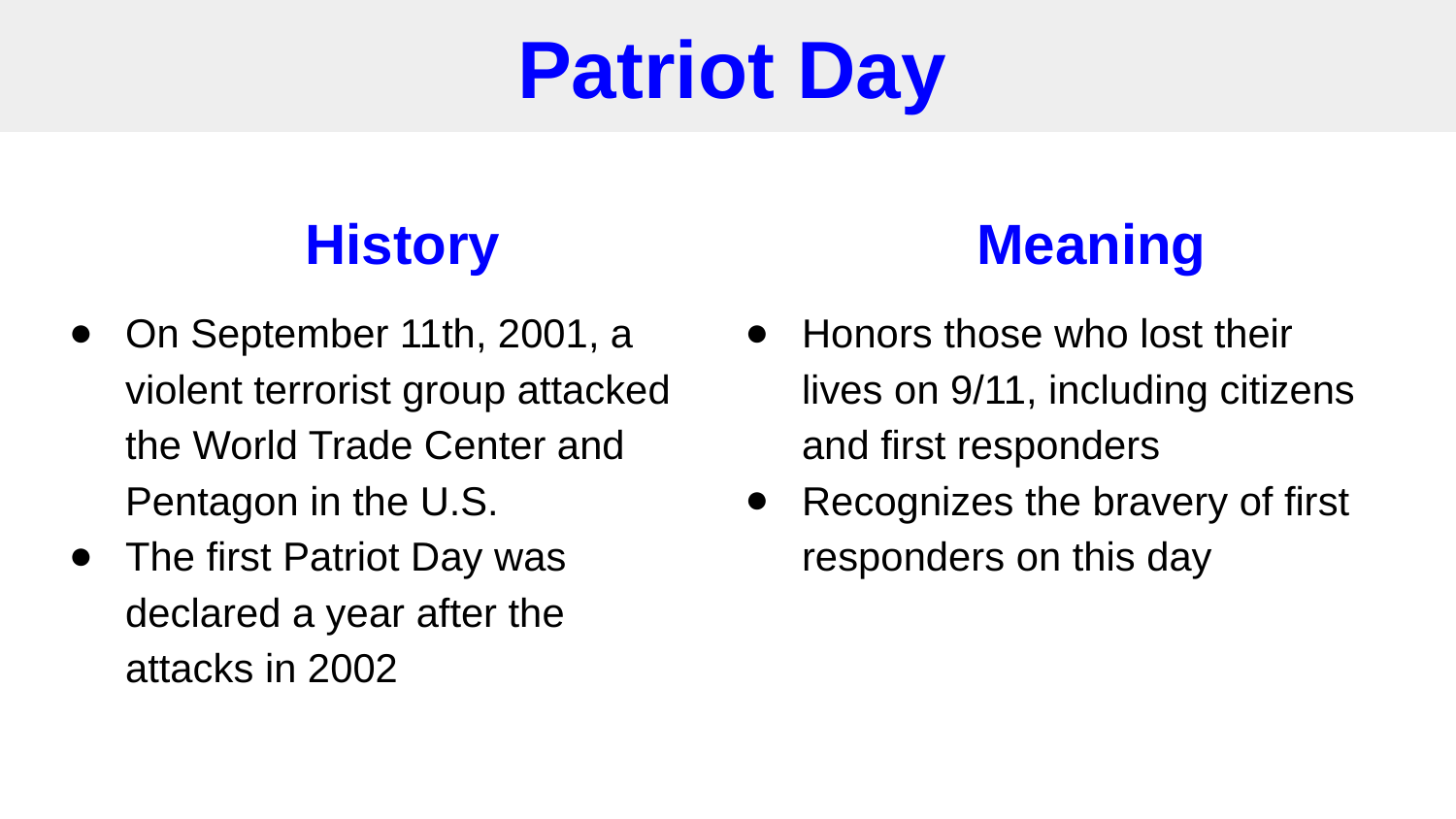

# Patriot Day
History
On September 11th, 2001, a violent terrorist group attacked the World Trade Center and Pentagon in the U.S.
The first Patriot Day was declared a year after the attacks in 2002
Meaning
Honors those who lost their lives on 9/11, including citizens and first responders
Recognizes the bravery of first responders on this day